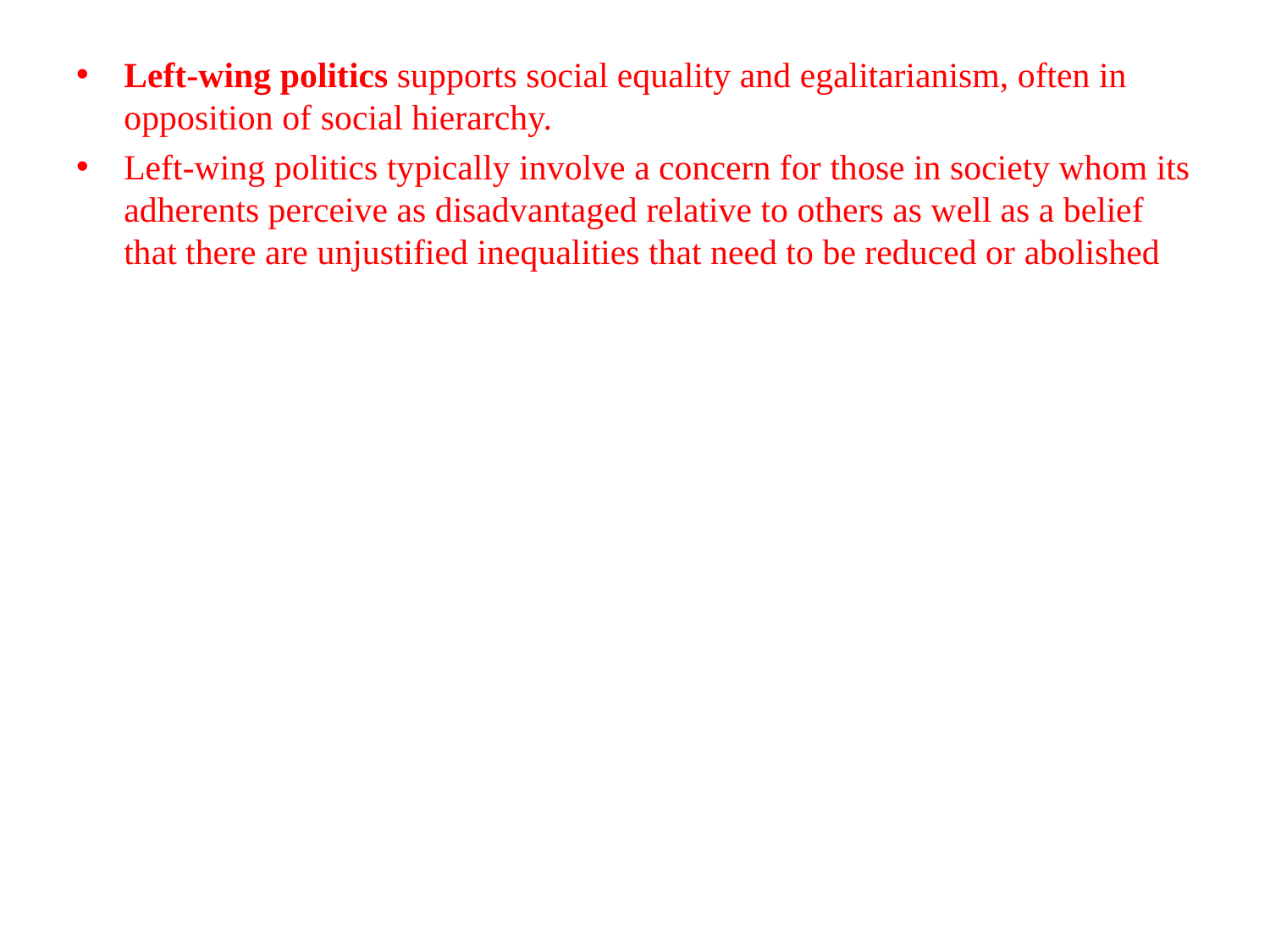

Left-wing politics supports social equality and egalitarianism, often in opposition of social hierarchy.
Left-wing politics typically involve a concern for those in society whom its adherents perceive as disadvantaged relative to others as well as a belief that there are unjustified inequalities that need to be reduced or abolished